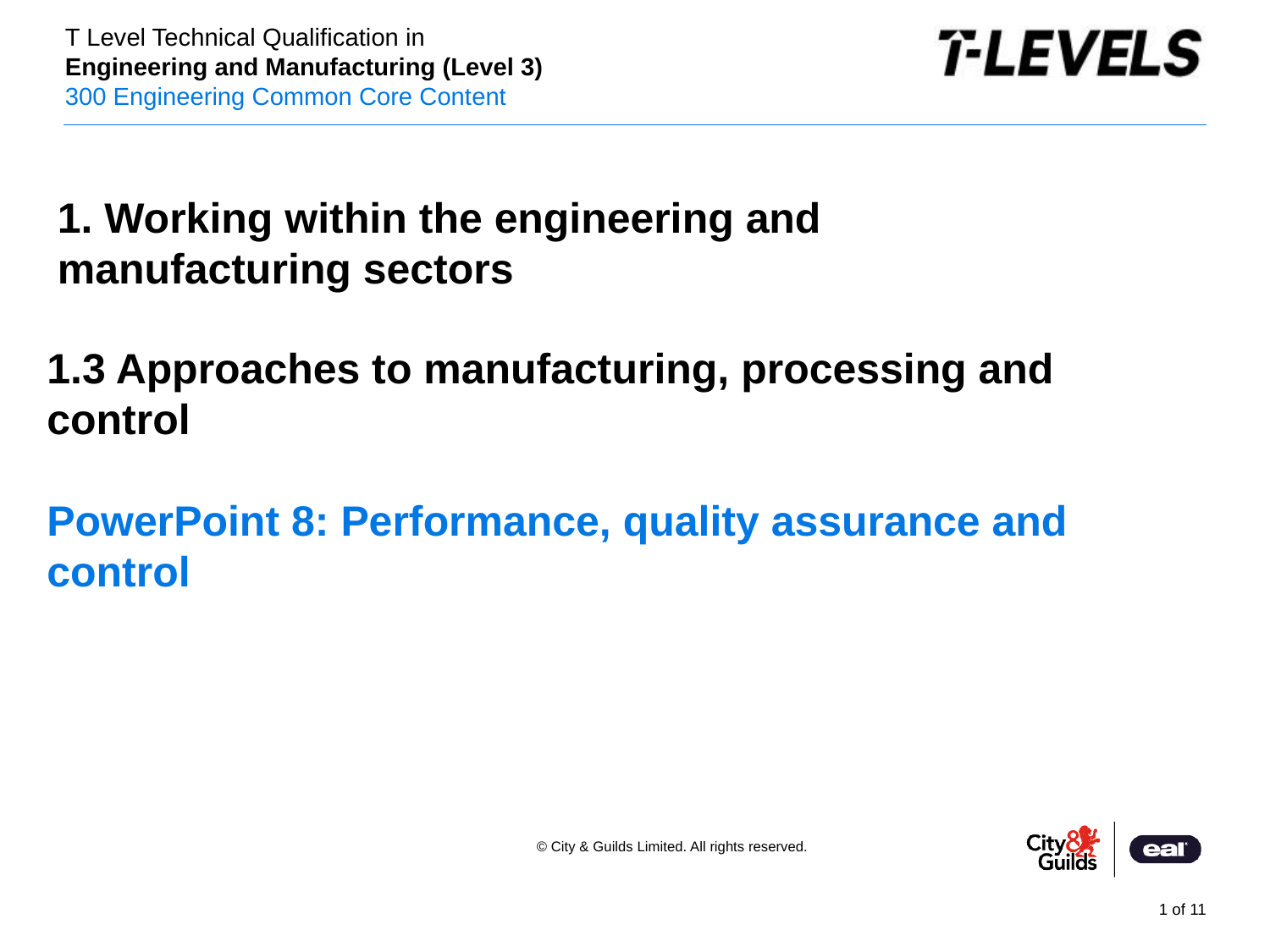

1. Working within the engineering and
manufacturing sectors

PowerPoint presentation
# 1.3 Approaches to manufacturing, processing and control PowerPoint 8: Performance, quality assurance and control